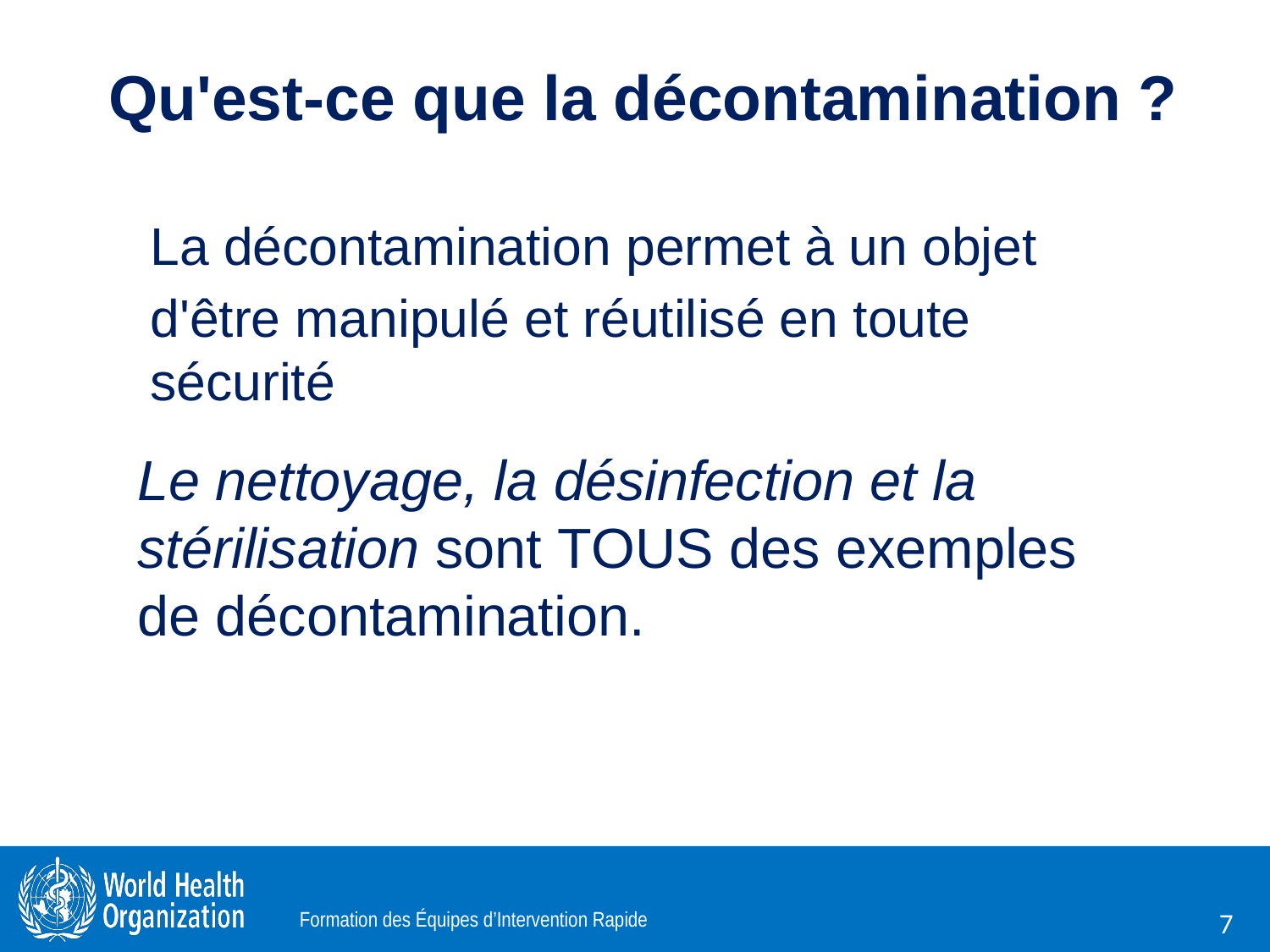

Qu'est-ce que la décontamination ?
La décontamination permet à un objet
d'être manipulé et réutilisé en toute sécurité
Le nettoyage, la désinfection et la stérilisation sont TOUS des exemples de décontamination.